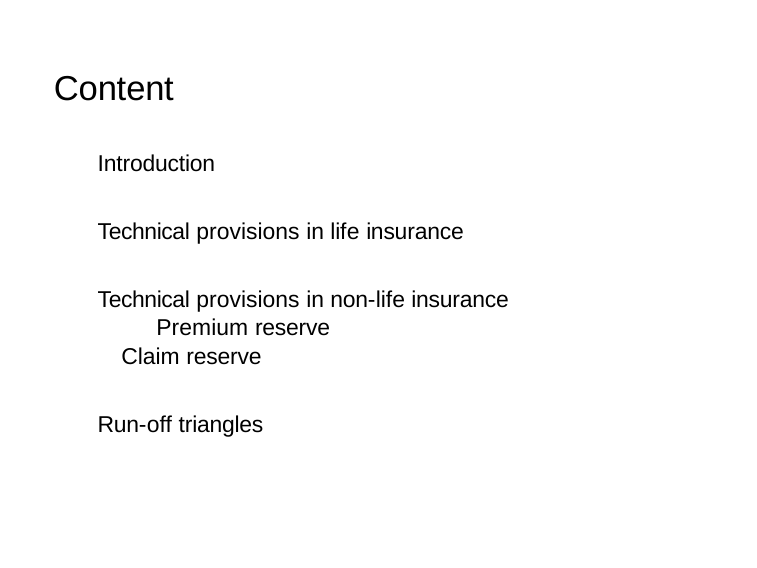

# Content
Introduction

Technical provisions in life insurance

Technical provisions in non-life insurance 		Premium reserve
Claim reserve

Run-off triangles